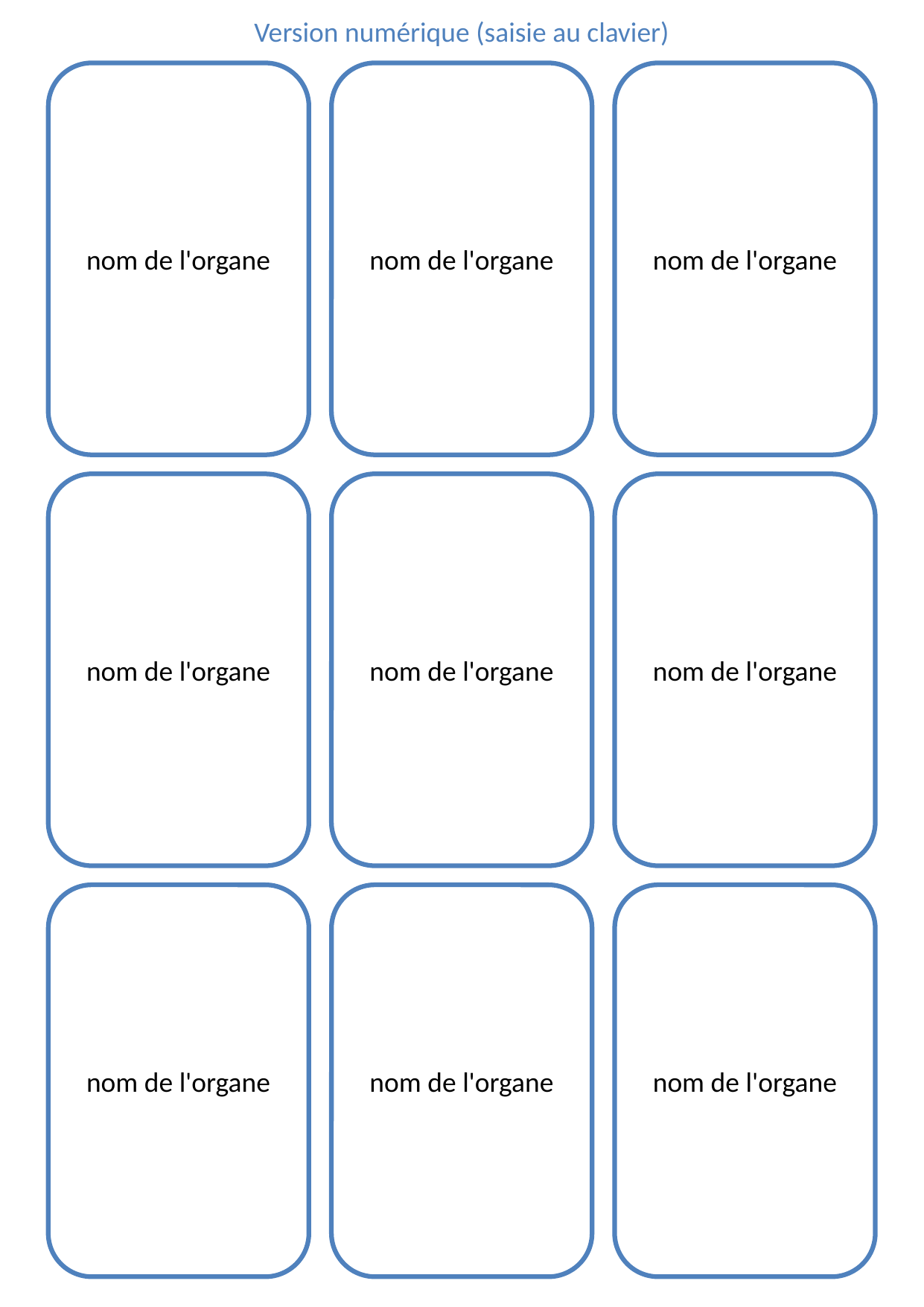

Version numérique (saisie au clavier)
nom de l'organe
nom de l'organe
nom de l'organe
nom de l'organe
nom de l'organe
nom de l'organe
nom de l'organe
nom de l'organe
nom de l'organe